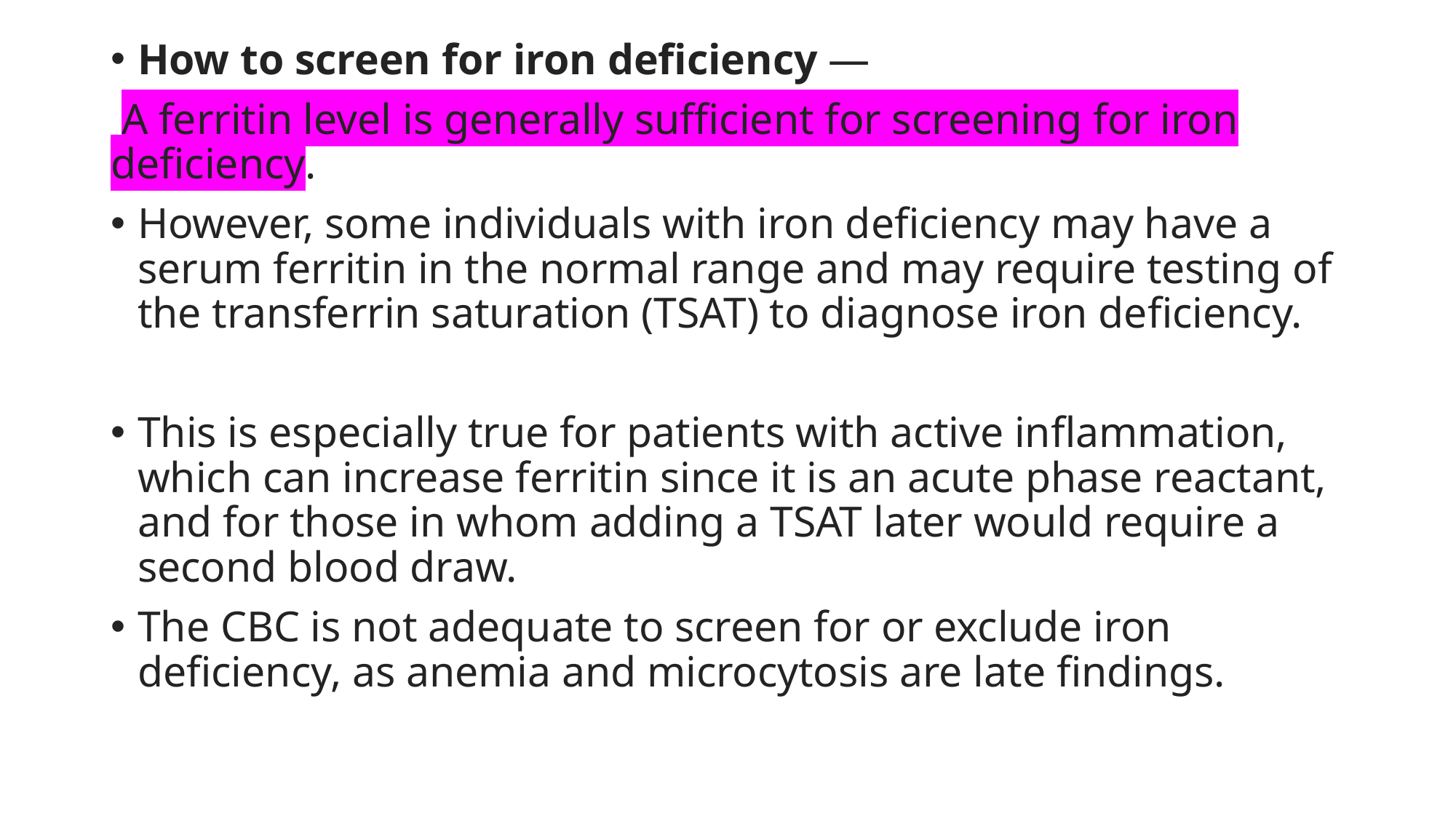

How to screen for iron deficiency —
 A ferritin level is generally sufficient for screening for iron deficiency.
However, some individuals with iron deficiency may have a serum ferritin in the normal range and may require testing of the transferrin saturation (TSAT) to diagnose iron deficiency.

This is especially true for patients with active inflammation, which can increase ferritin since it is an acute phase reactant, and for those in whom adding a TSAT later would require a second blood draw.
The CBC is not adequate to screen for or exclude iron deficiency, as anemia and microcytosis are late findings.